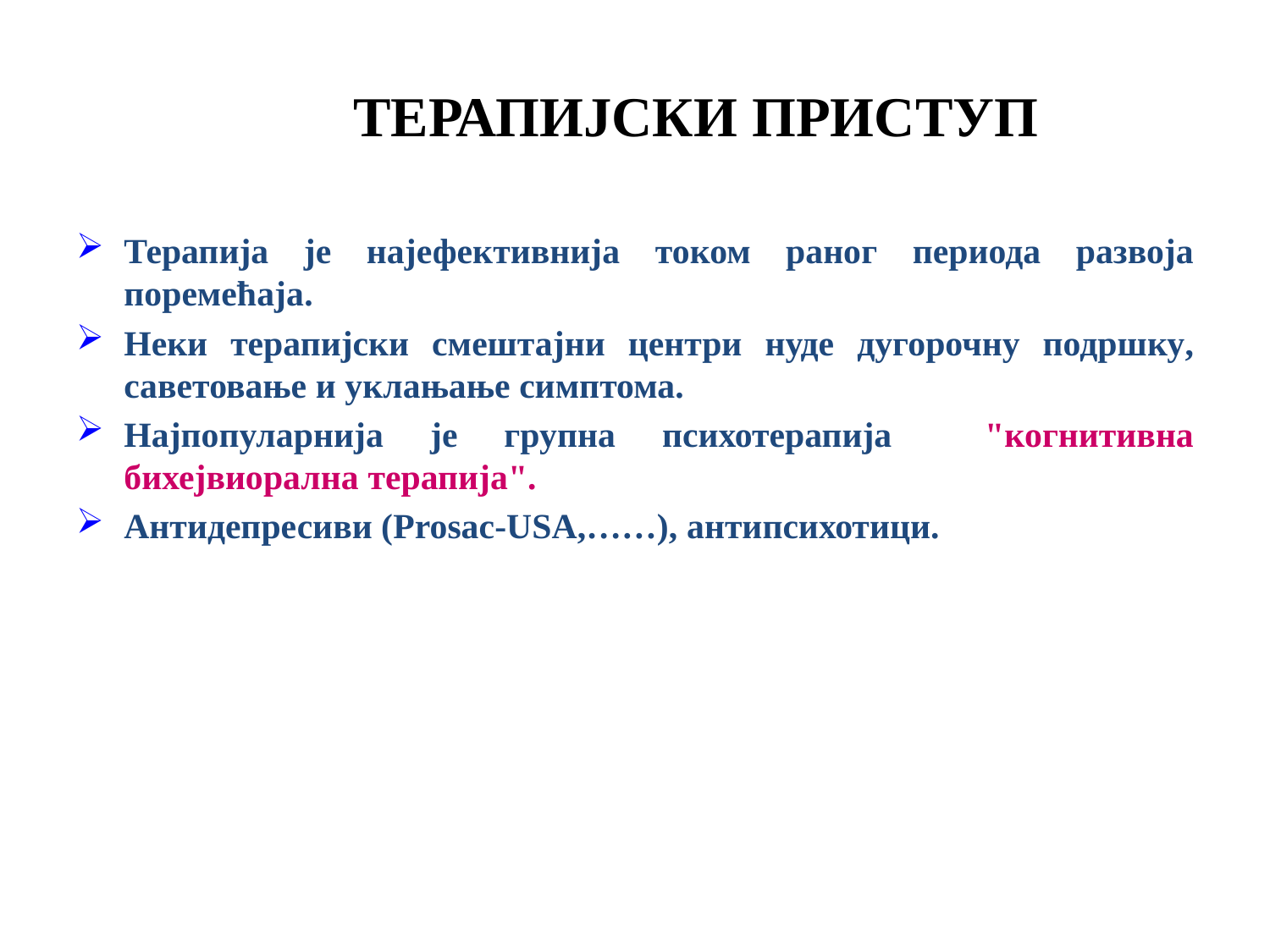

# ТЕРАПИЈСКИ ПРИСТУП
Терапија је најефективнија током раног периода развоја поремећаја.
Неки терапијски смештајни центри нуде дугорочну подршку, саветовање и уклањање симптома.
Најпопуларнија је групна психотерапија  "когнитивна бихејвиорална терапија".
Антидепресиви (Prosac-USA,……), антипсихотици.